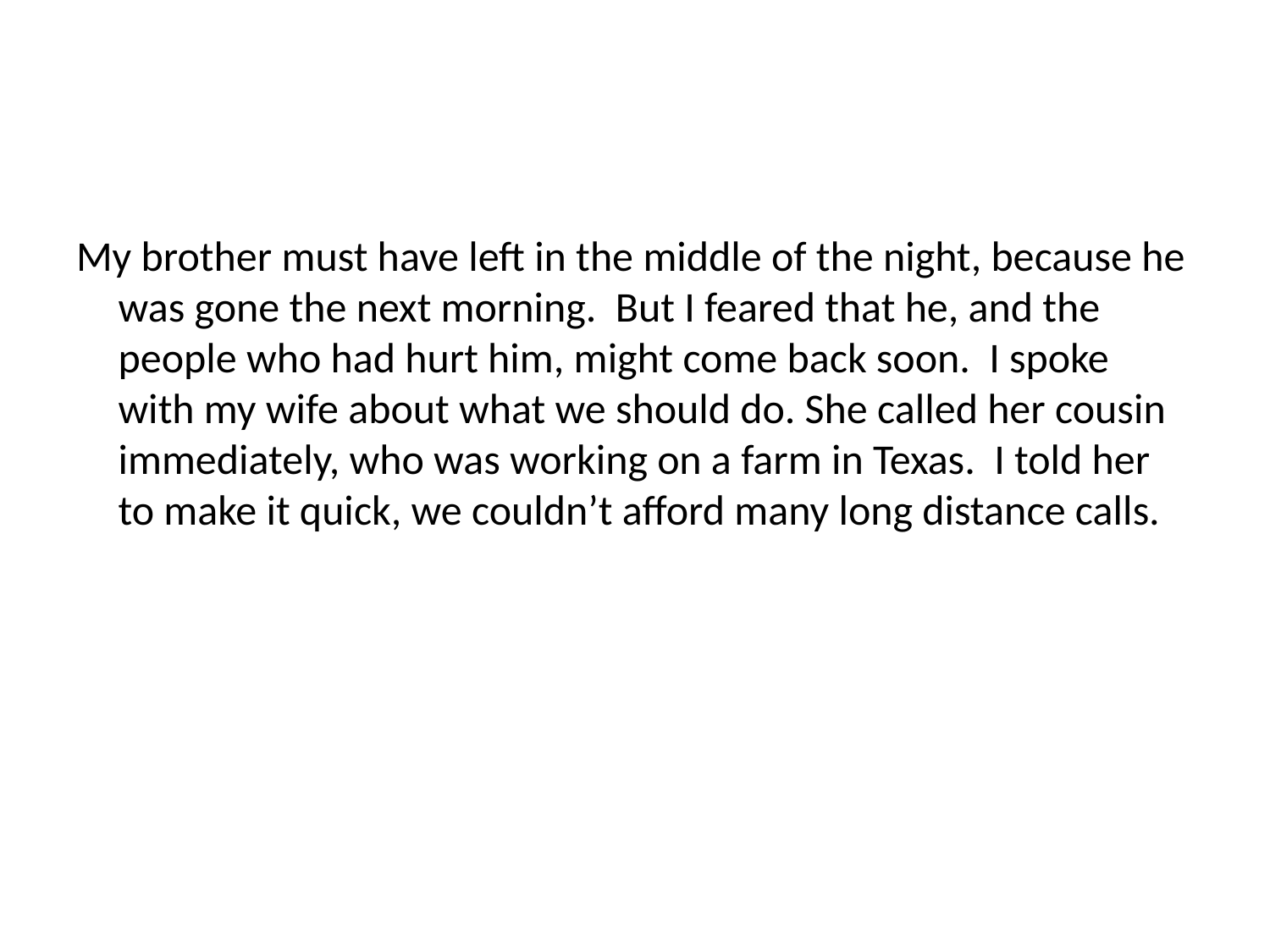

My brother must have left in the middle of the night, because he was gone the next morning.  But I feared that he, and the people who had hurt him, might come back soon.  I spoke with my wife about what we should do. She called her cousin immediately, who was working on a farm in Texas.  I told her to make it quick, we couldn’t afford many long distance calls.